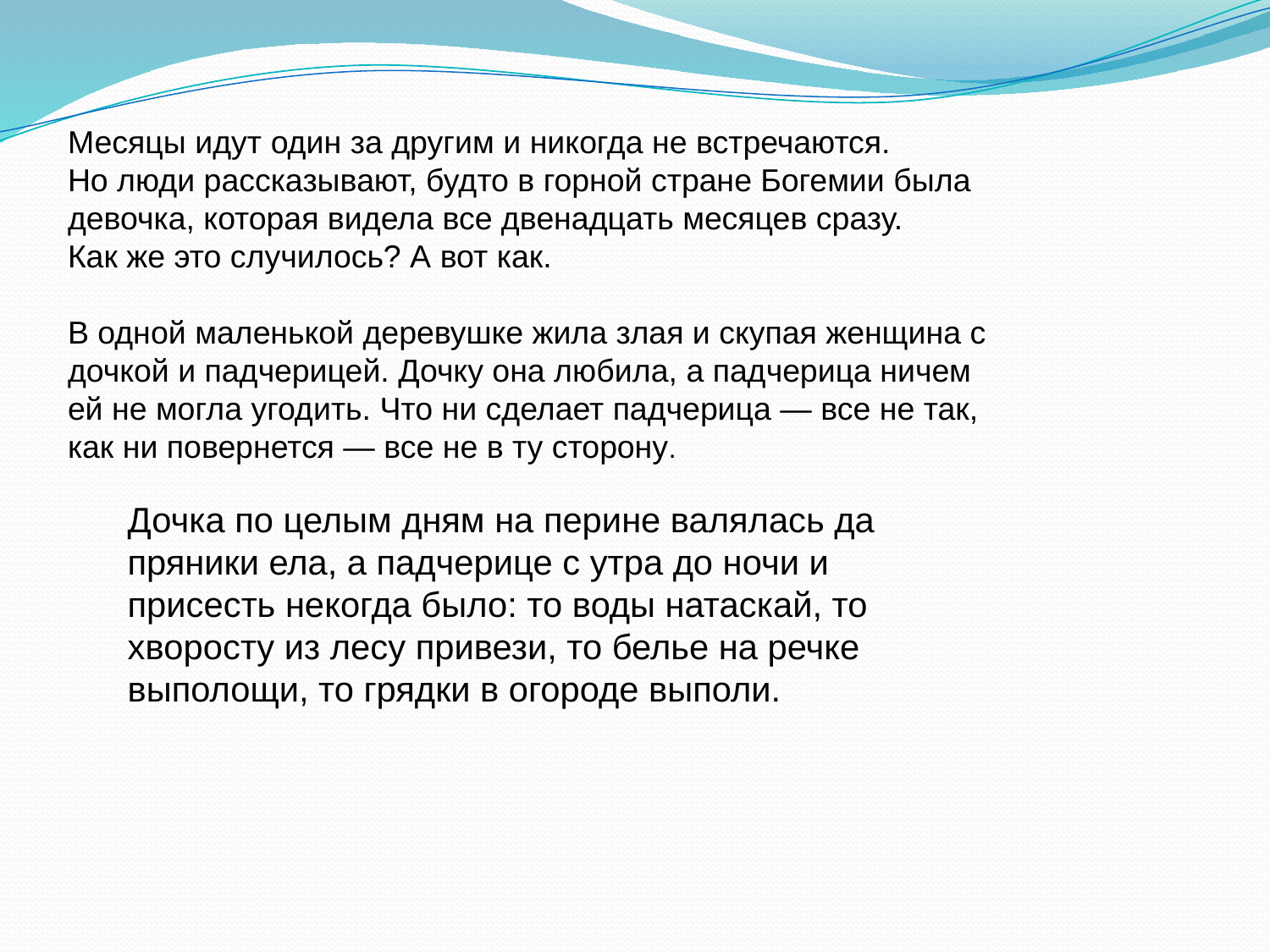

Месяцы идут один за другим и никогда не встречаются.
Но люди рассказывают, будто в горной стране Богемии была девочка, которая видела все двенадцать месяцев сразу.
Как же это случилось? А вот как.

В одной маленькой деревушке жила злая и скупая женщина с дочкой и падчерицей. Дочку она любила, а падчерица ничем ей не могла угодить. Что ни сделает падчерица — все не так, как ни повернется — все не в ту сторону.

Дочка по целым дням на перине валялась да пряники ела, а падчерице с утра до ночи и присесть некогда было: то воды натаскай, то хворосту из лесу привези, то белье на речке выполощи, то грядки в огороде выполи.